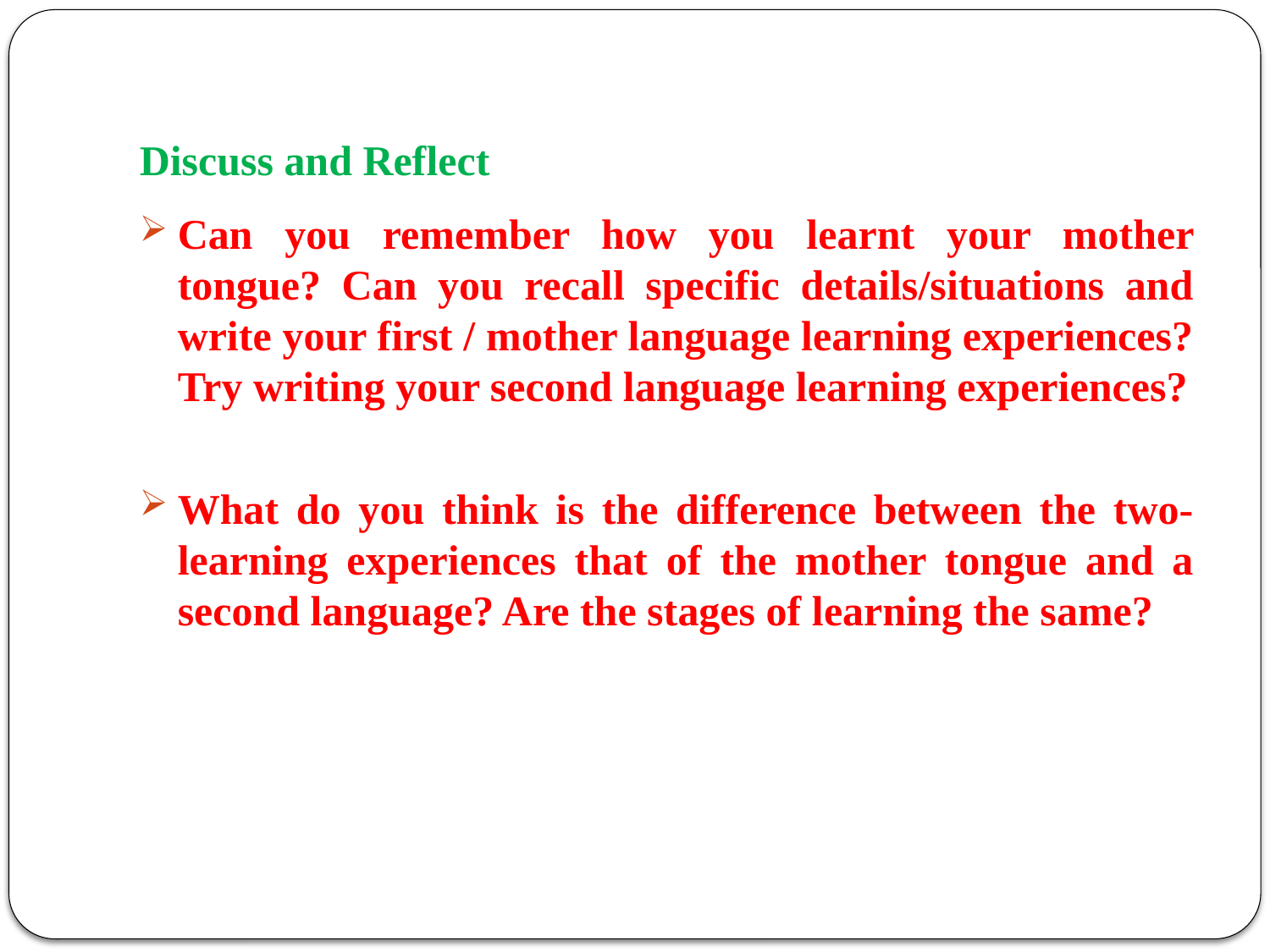

# Discuss and Reflect
Can you remember how you learnt your mother tongue? Can you recall specific details/situations and write your first / mother language learning experiences? Try writing your second language learning experiences?

What do you think is the difference between the two-learning experiences that of the mother tongue and a second language? Are the stages of learning the same?